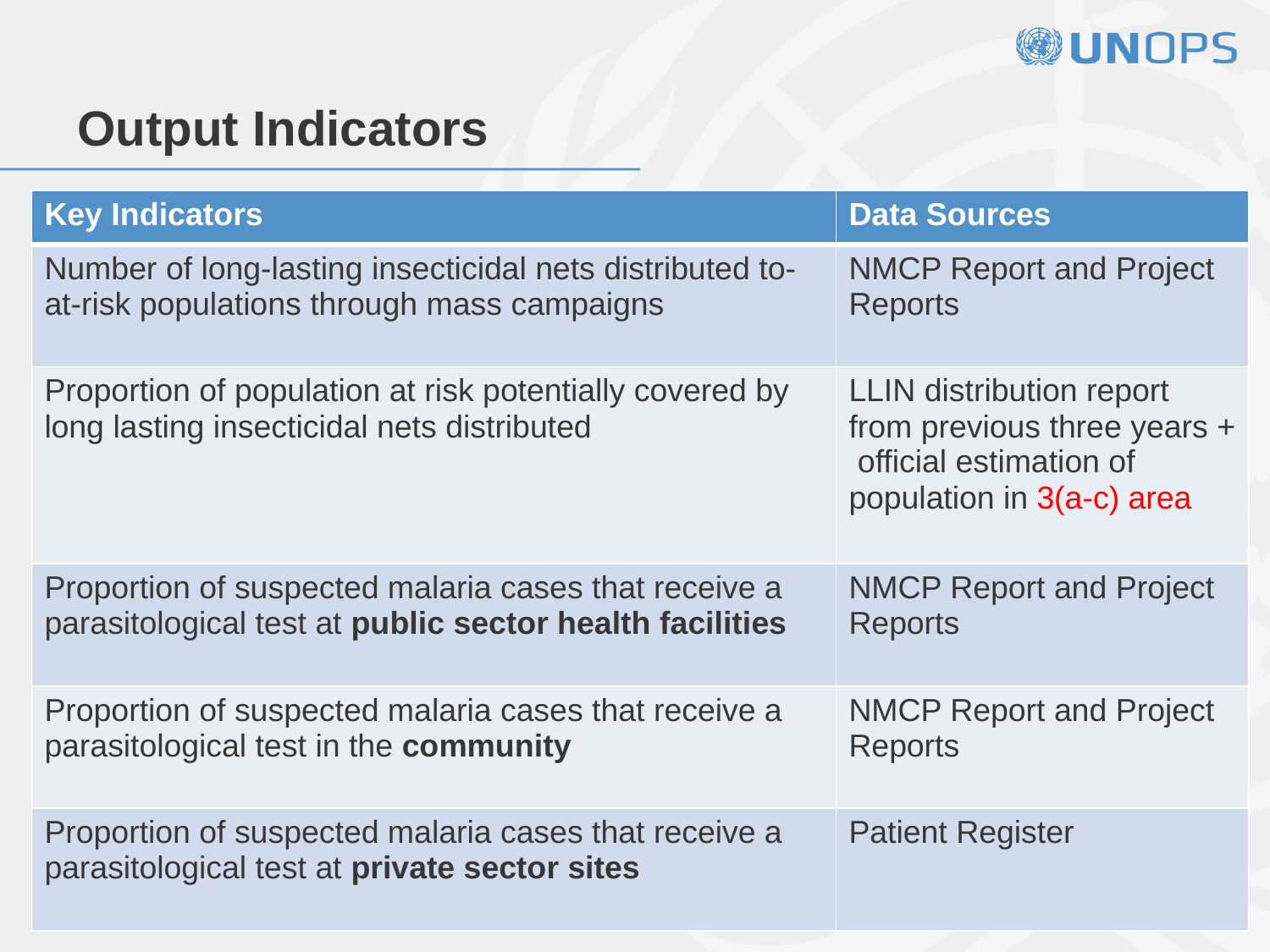

# Output Indicators
| Key Indicators | Data Sources |
| --- | --- |
| Number of long-lasting insecticidal nets distributed to- at-risk populations through mass campaigns | NMCP Report and Project Reports |
| Proportion of population at risk potentially covered by long lasting insecticidal nets distributed | LLIN distribution report from previous three years + official estimation of population in 3(a-c) area |
| Proportion of suspected malaria cases that receive a parasitological test at public sector health facilities | NMCP Report and Project Reports |
| Proportion of suspected malaria cases that receive a parasitological test in the community | NMCP Report and Project Reports |
| Proportion of suspected malaria cases that receive a parasitological test at private sector sites | Patient Register |